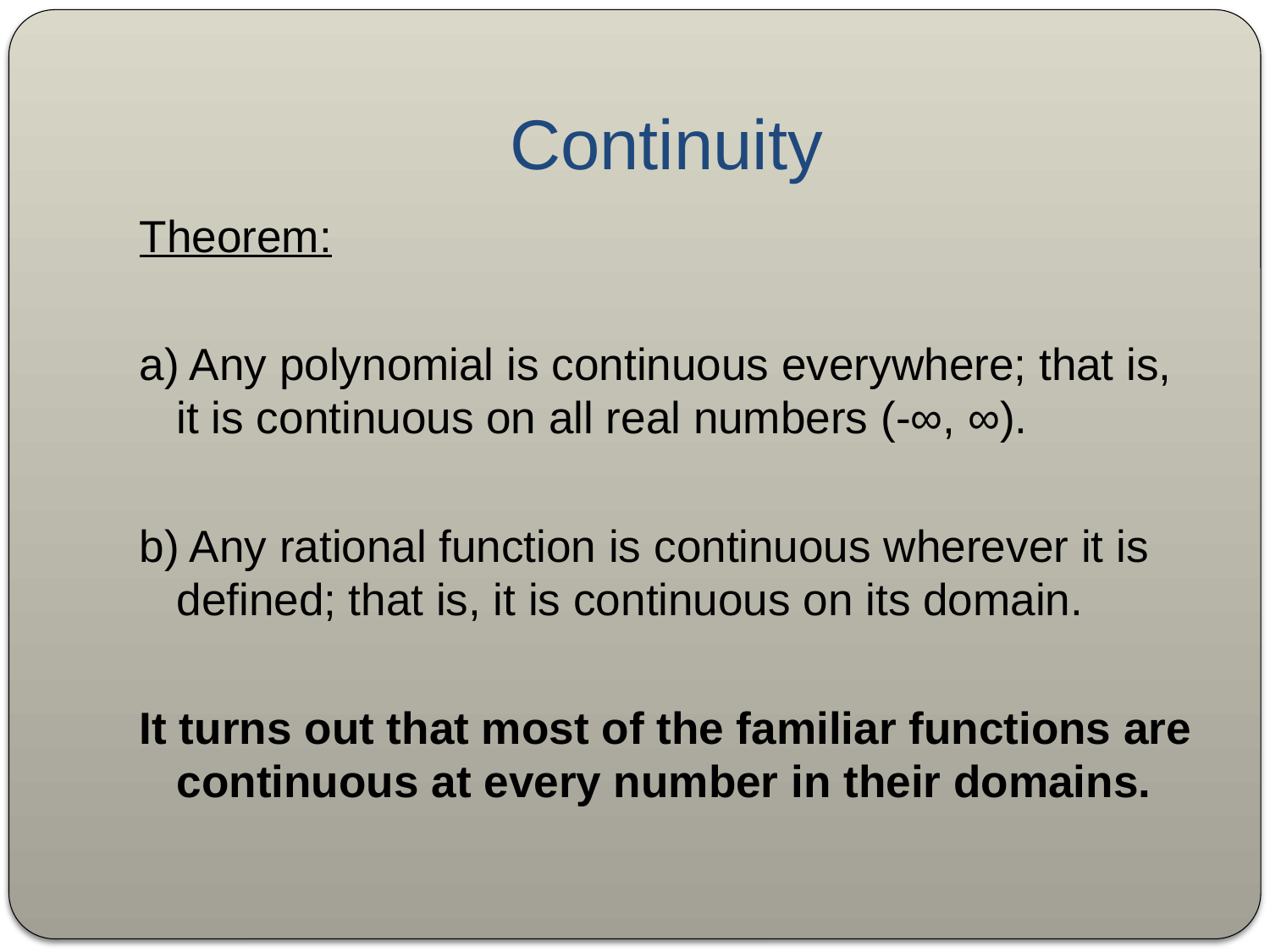

# Continuity
Theorem:

a) Any polynomial is continuous everywhere; that is, it is continuous on all real numbers (-∞, ∞).

b) Any rational function is continuous wherever it is defined; that is, it is continuous on its domain.

It turns out that most of the familiar functions are continuous at every number in their domains.